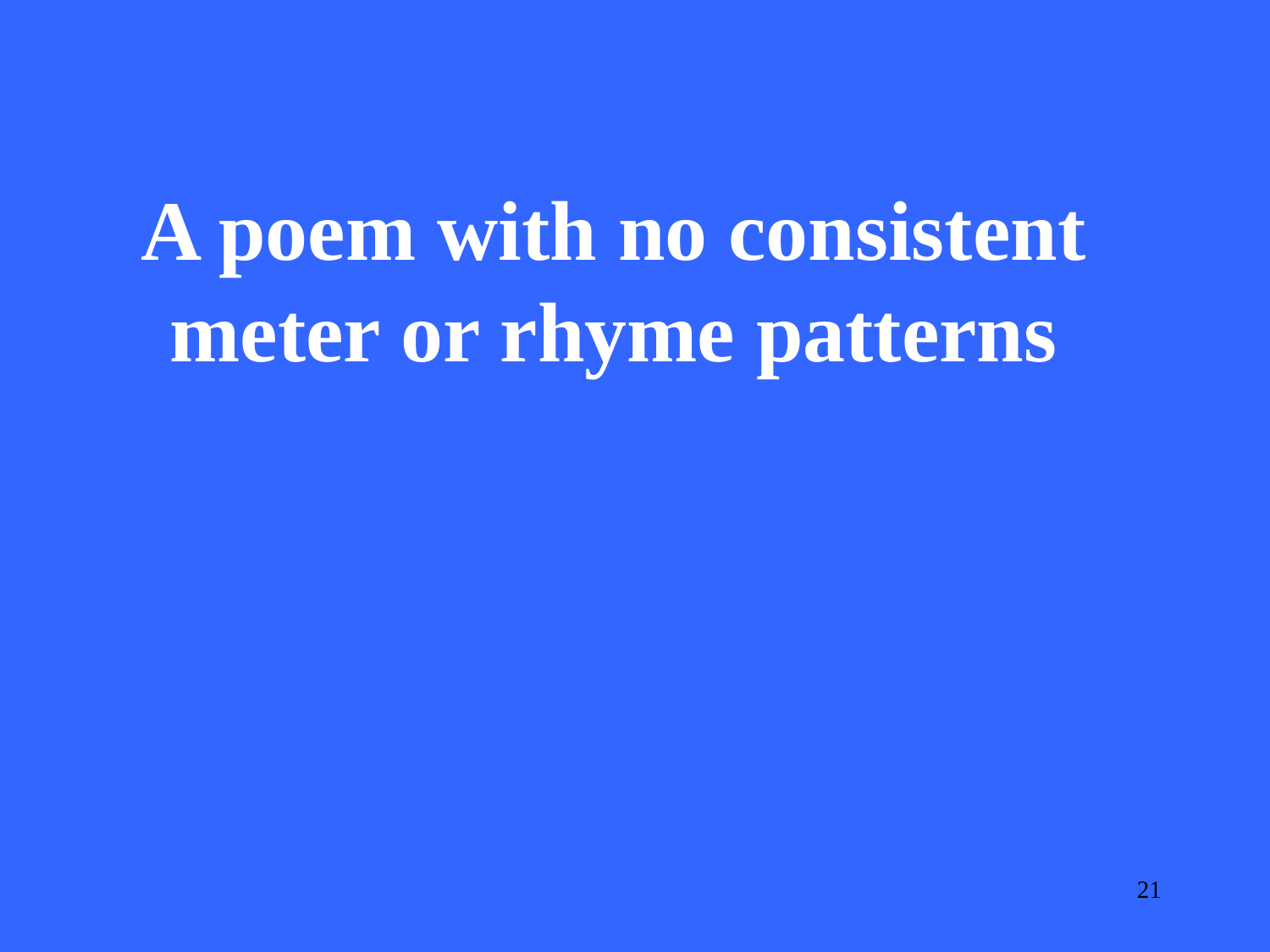

A poem with no consistent meter or rhyme patterns

21